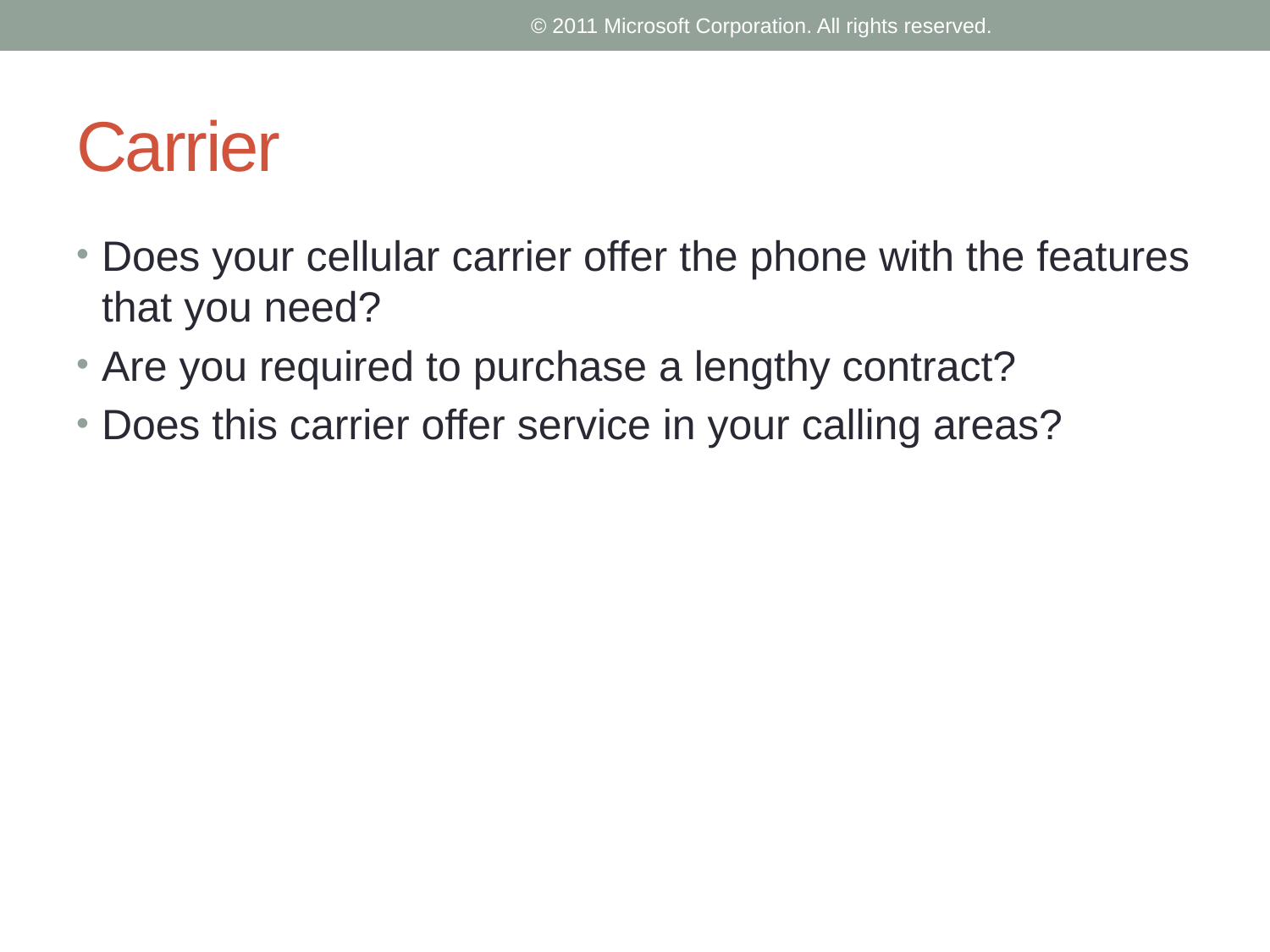

© 2011 Microsoft Corporation. All rights reserved.
# Carrier
Does your cellular carrier offer the phone with the features that you need?
Are you required to purchase a lengthy contract?
Does this carrier offer service in your calling areas?